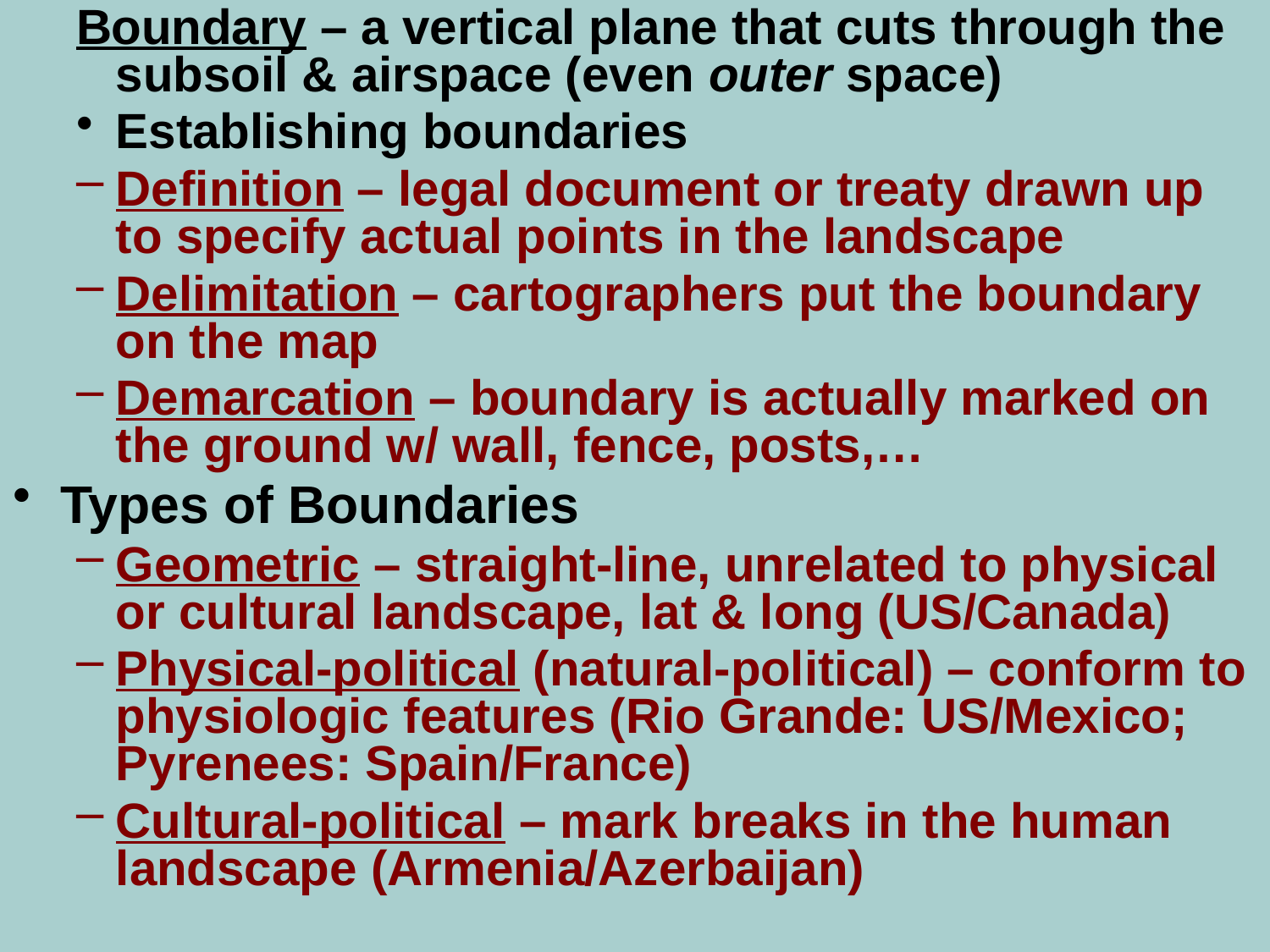

Boundary – a vertical plane that cuts through the subsoil & airspace (even outer space)
Establishing boundaries
Definition – legal document or treaty drawn up to specify actual points in the landscape
Delimitation – cartographers put the boundary on the map
Demarcation – boundary is actually marked on the ground w/ wall, fence, posts,…
Types of Boundaries
Geometric – straight-line, unrelated to physical or cultural landscape, lat & long (US/Canada)
Physical-political (natural-political) – conform to physiologic features (Rio Grande: US/Mexico; Pyrenees: Spain/France)
Cultural-political – mark breaks in the human landscape (Armenia/Azerbaijan)